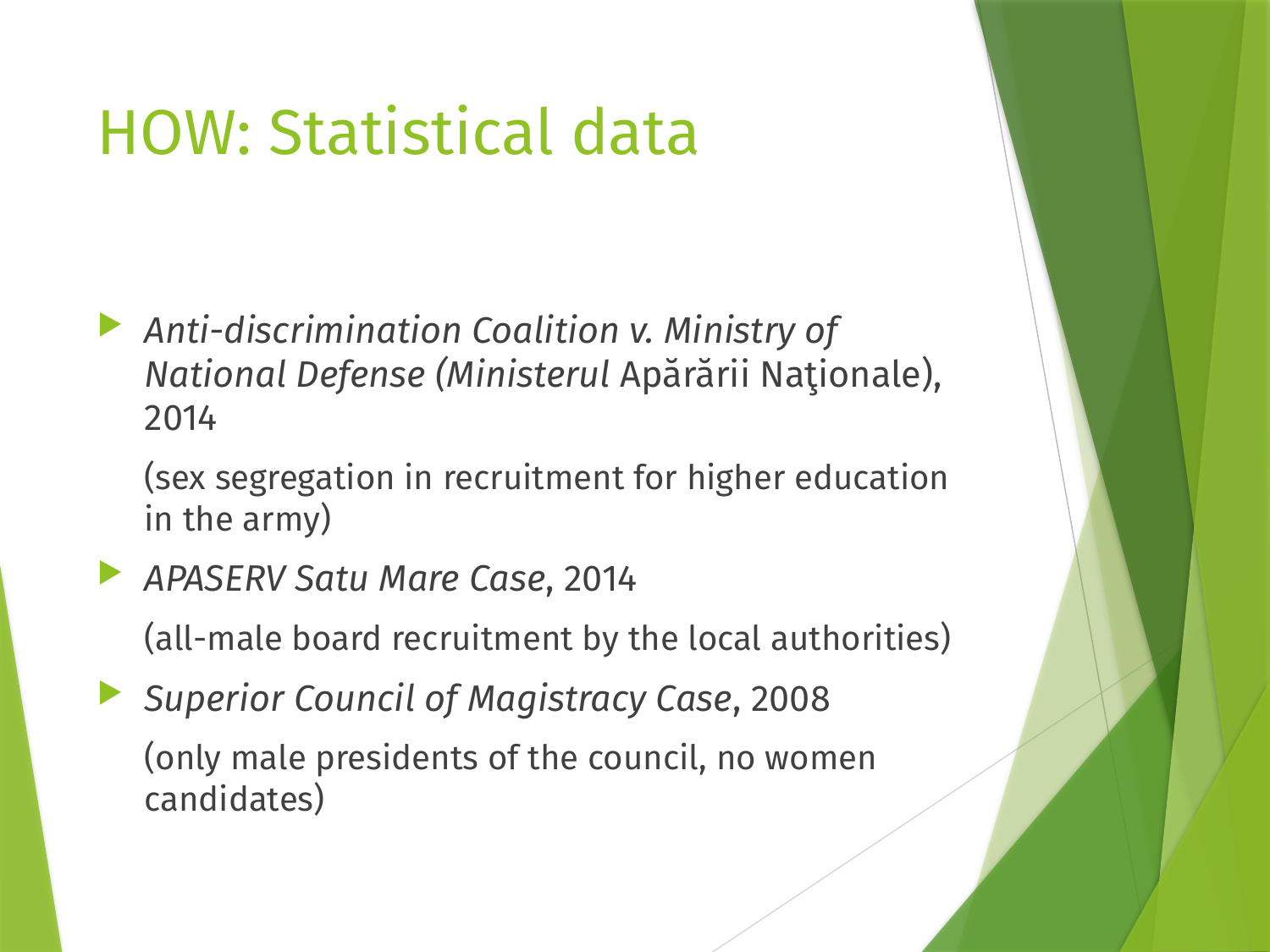

# HOW: Statistical data
Anti-discrimination Coalition v. Ministry of National Defense (Ministerul Apărării Naţionale), 2014
(sex segregation in recruitment for higher education in the army)
APASERV Satu Mare Case, 2014
(all-male board recruitment by the local authorities)
Superior Council of Magistracy Case, 2008
(only male presidents of the council, no women candidates)